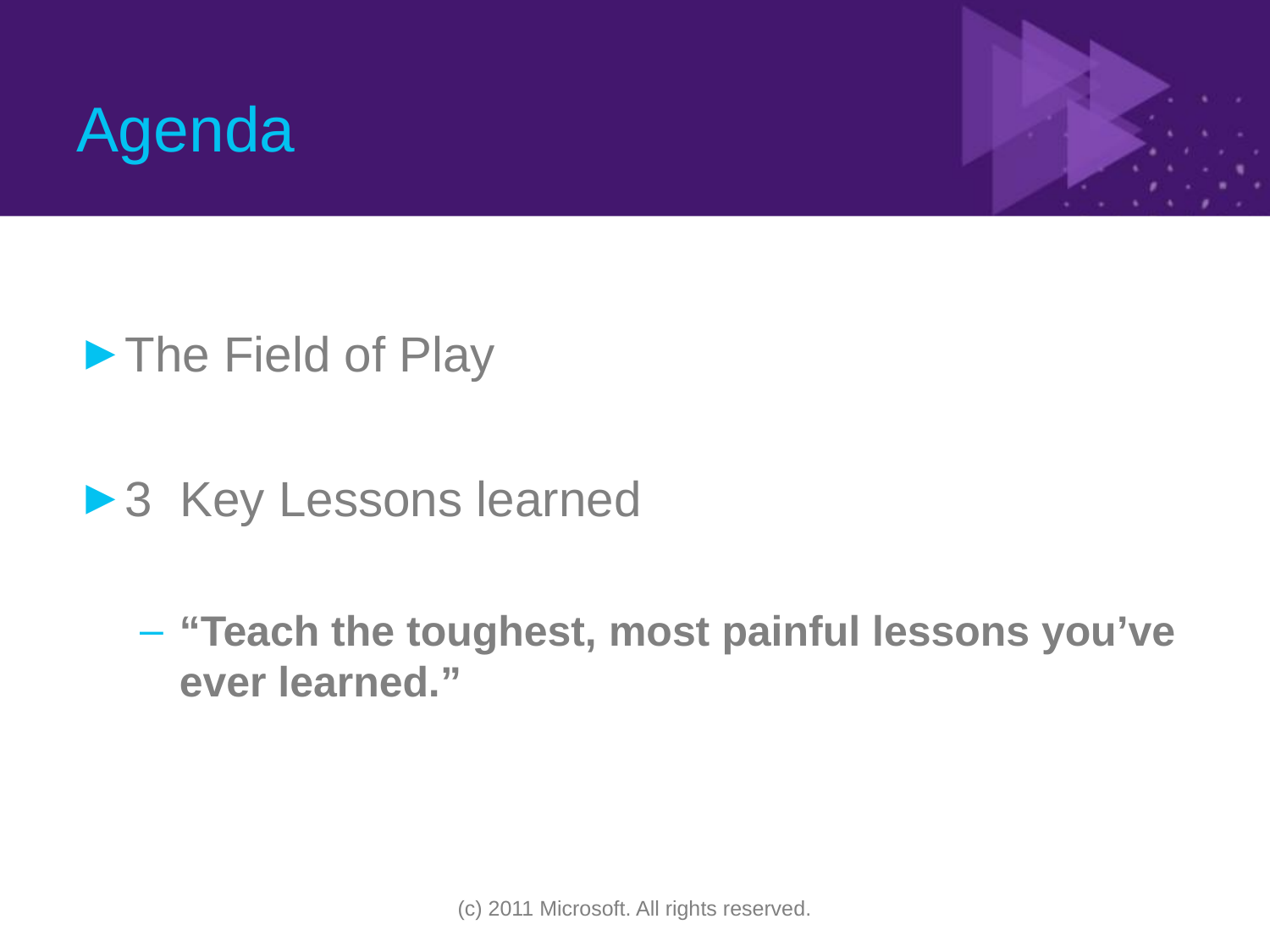

# Agenda
The Field of Play

3  Key Lessons learned

“Teach the toughest, most painful lessons you’ve ever learned.”

(c) 2011 Microsoft. All rights reserved.